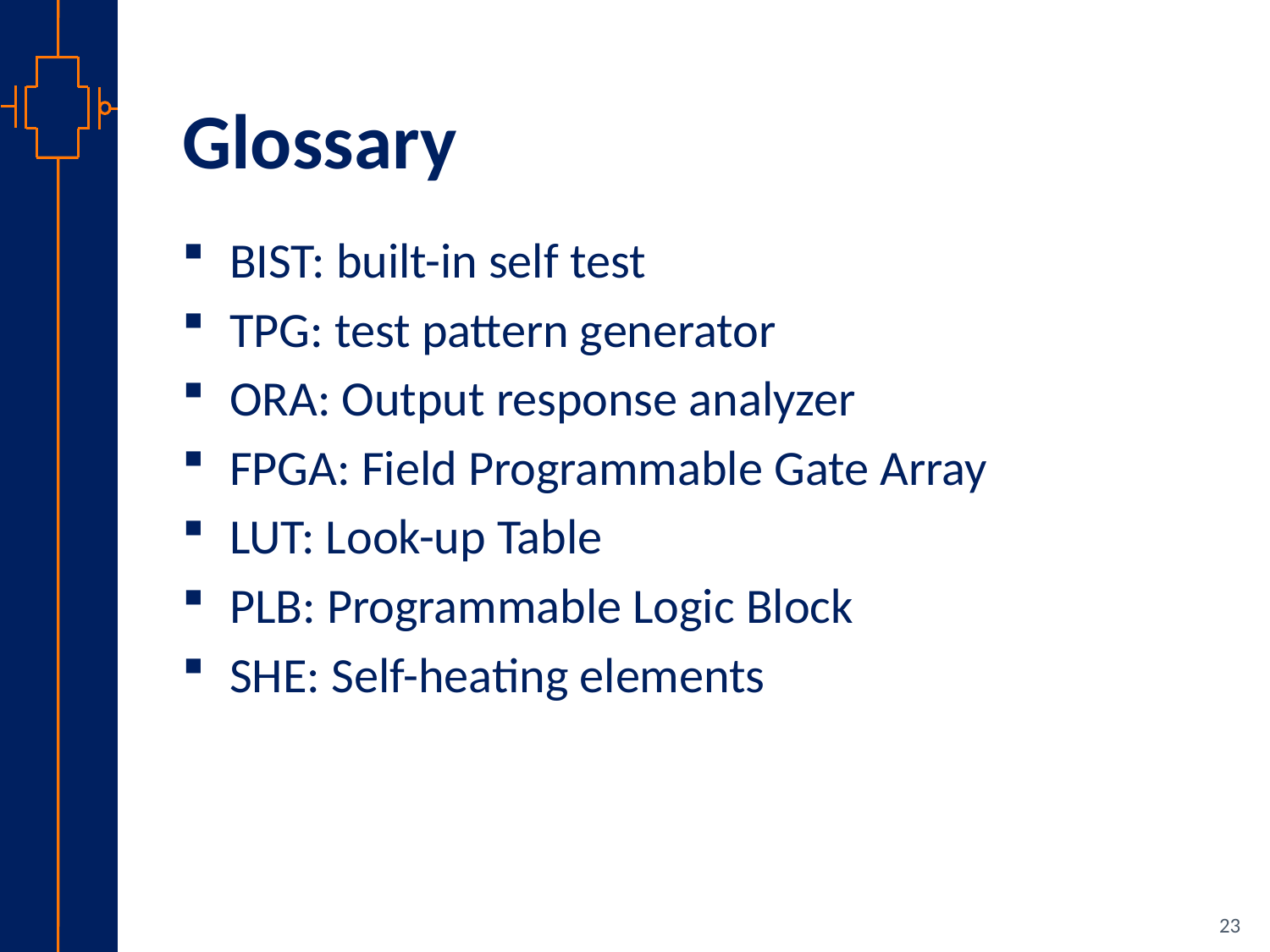

# Glossary
BIST: built-in self test
TPG: test pattern generator
ORA: Output response analyzer
FPGA: Field Programmable Gate Array
LUT: Look-up Table
PLB: Programmable Logic Block
SHE: Self-heating elements

23